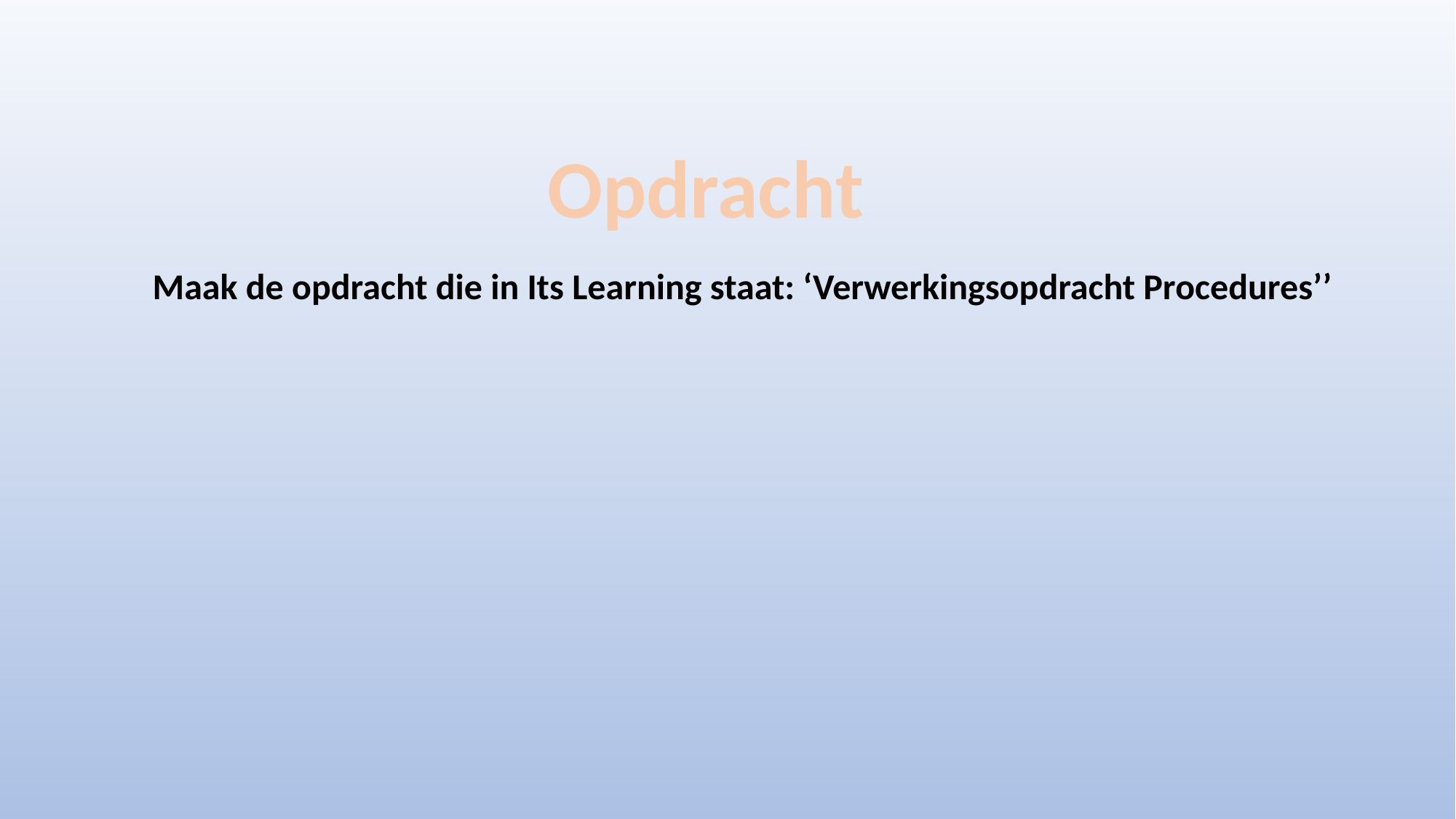

Opdracht

Maak de opdracht die in Its Learning staat: ‘Verwerkingsopdracht Procedures’’